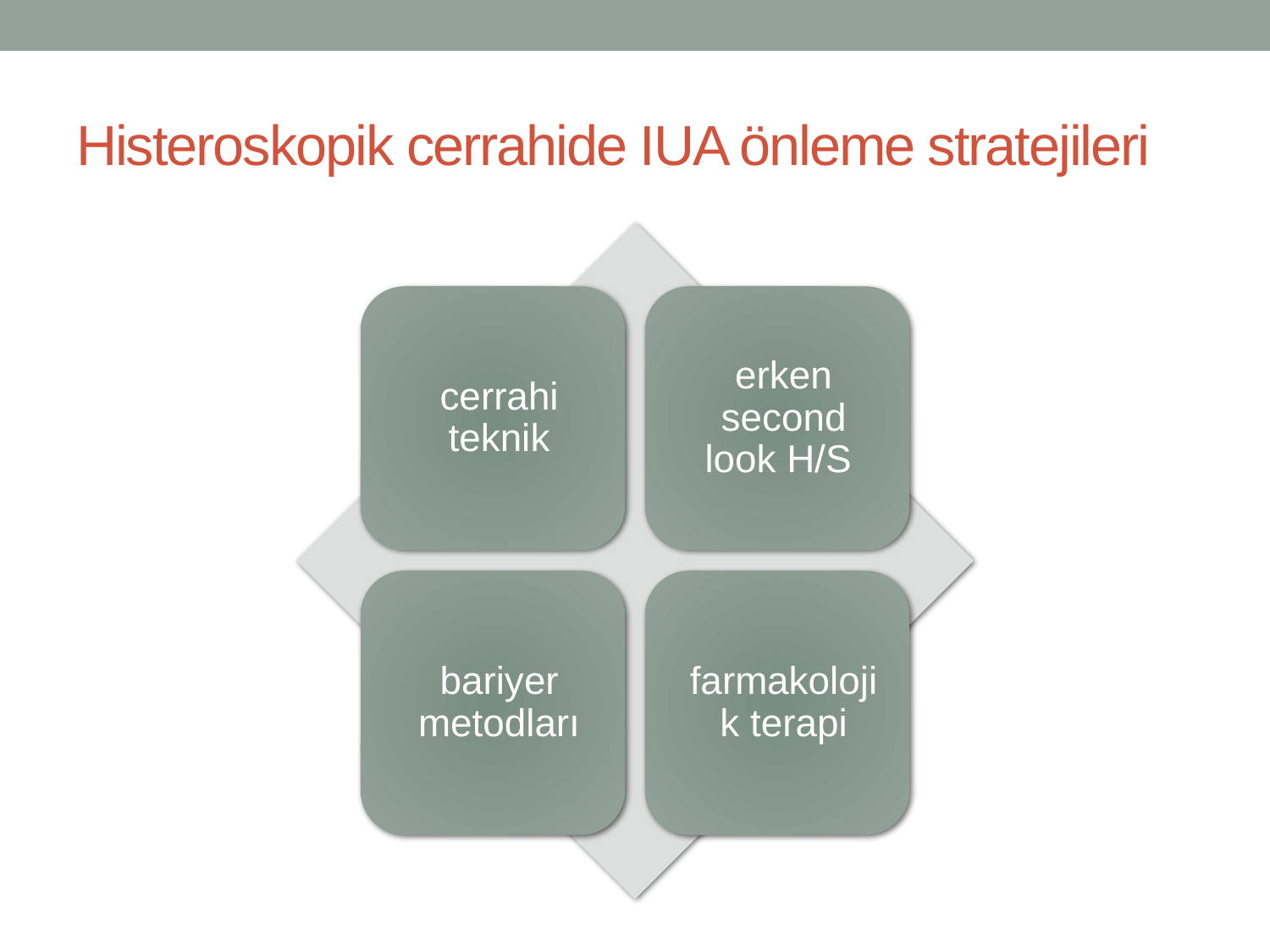

# Histeroskopik cerrahide IUA önleme stratejileri
cerrahi teknik
erken second look H/S
bariyer metodları
farmakolojik terapi